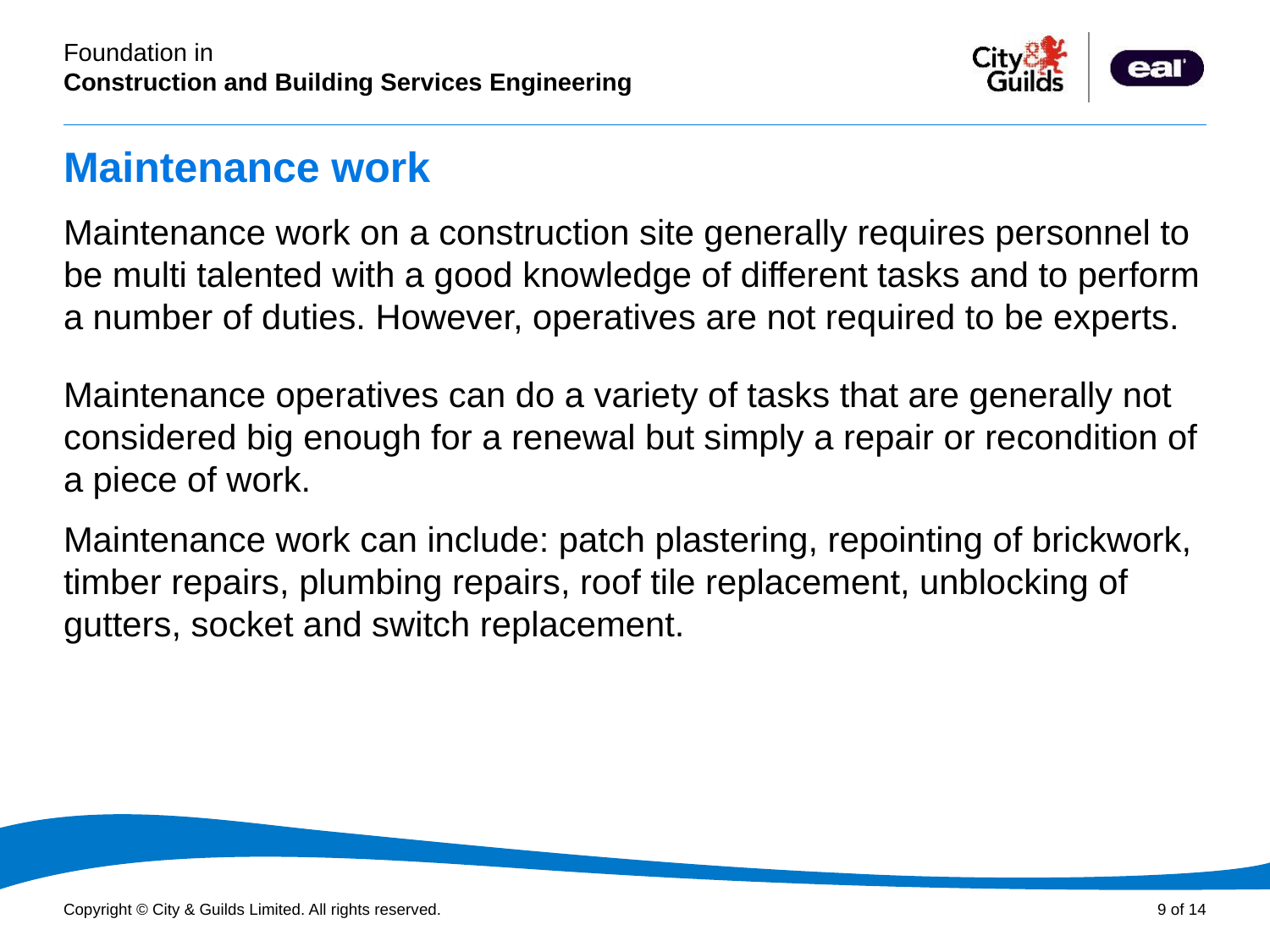

# Maintenance work
Maintenance work on a construction site generally requires personnel to be multi talented with a good knowledge of different tasks and to perform a number of duties. However, operatives are not required to be experts.
Maintenance operatives can do a variety of tasks that are generally not considered big enough for a renewal but simply a repair or recondition of a piece of work.
Maintenance work can include: patch plastering, repointing of brickwork, timber repairs, plumbing repairs, roof tile replacement, unblocking of gutters, socket and switch replacement.